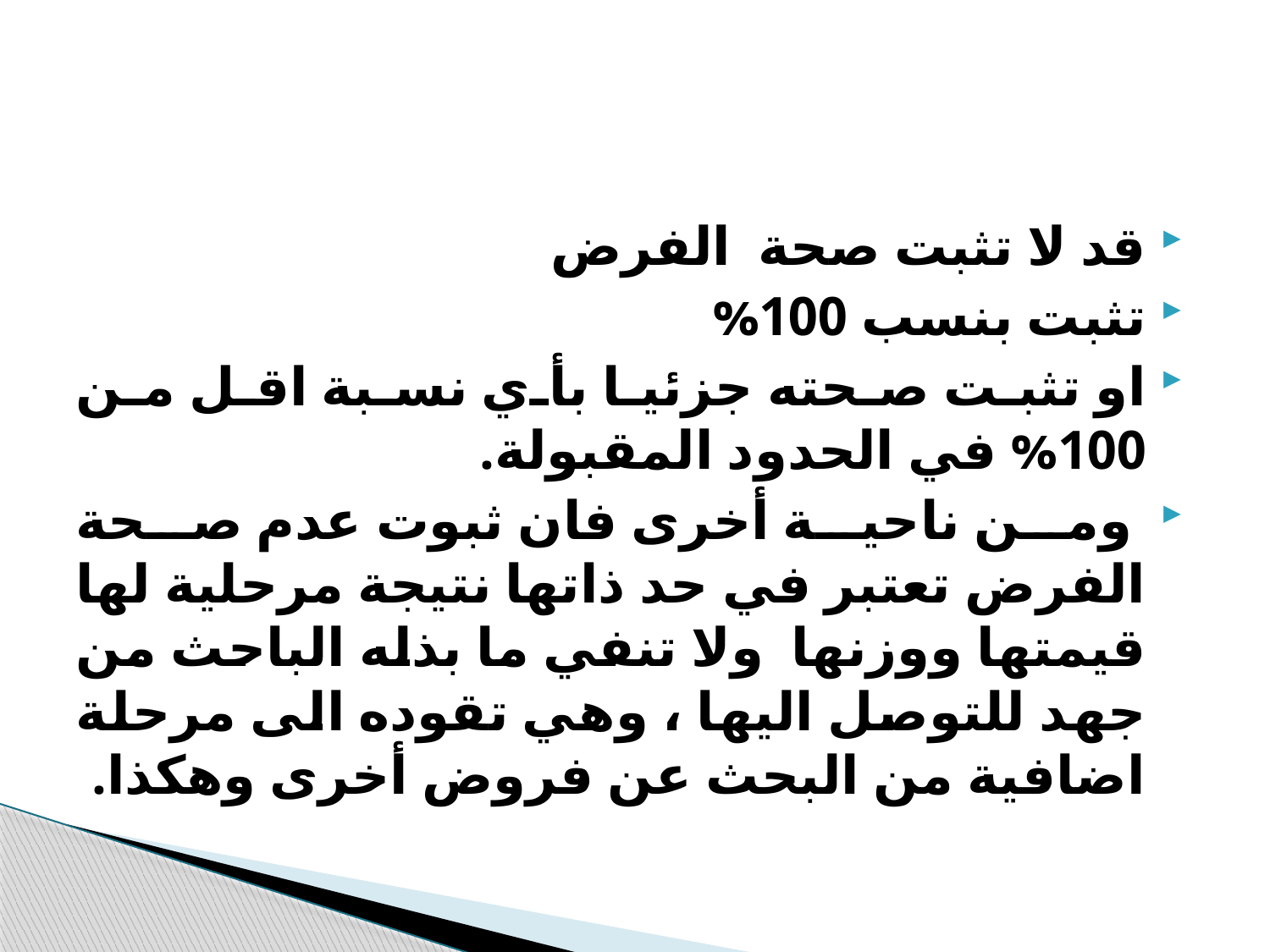

#
قد لا تثبت صحة  الفرض
تثبت بنسب 100%
او تثبت صحته جزئيا بأي نسبة اقل من 100% في الحدود المقبولة.
 ومن ناحية أخرى فان ثبوت عدم صحة الفرض تعتبر في حد ذاتها نتيجة مرحلية لها قيمتها ووزنها  ولا تنفي ما بذله الباحث من جهد للتوصل اليها ، وهي تقوده الى مرحلة اضافية من البحث عن فروض أخرى وهكذا.